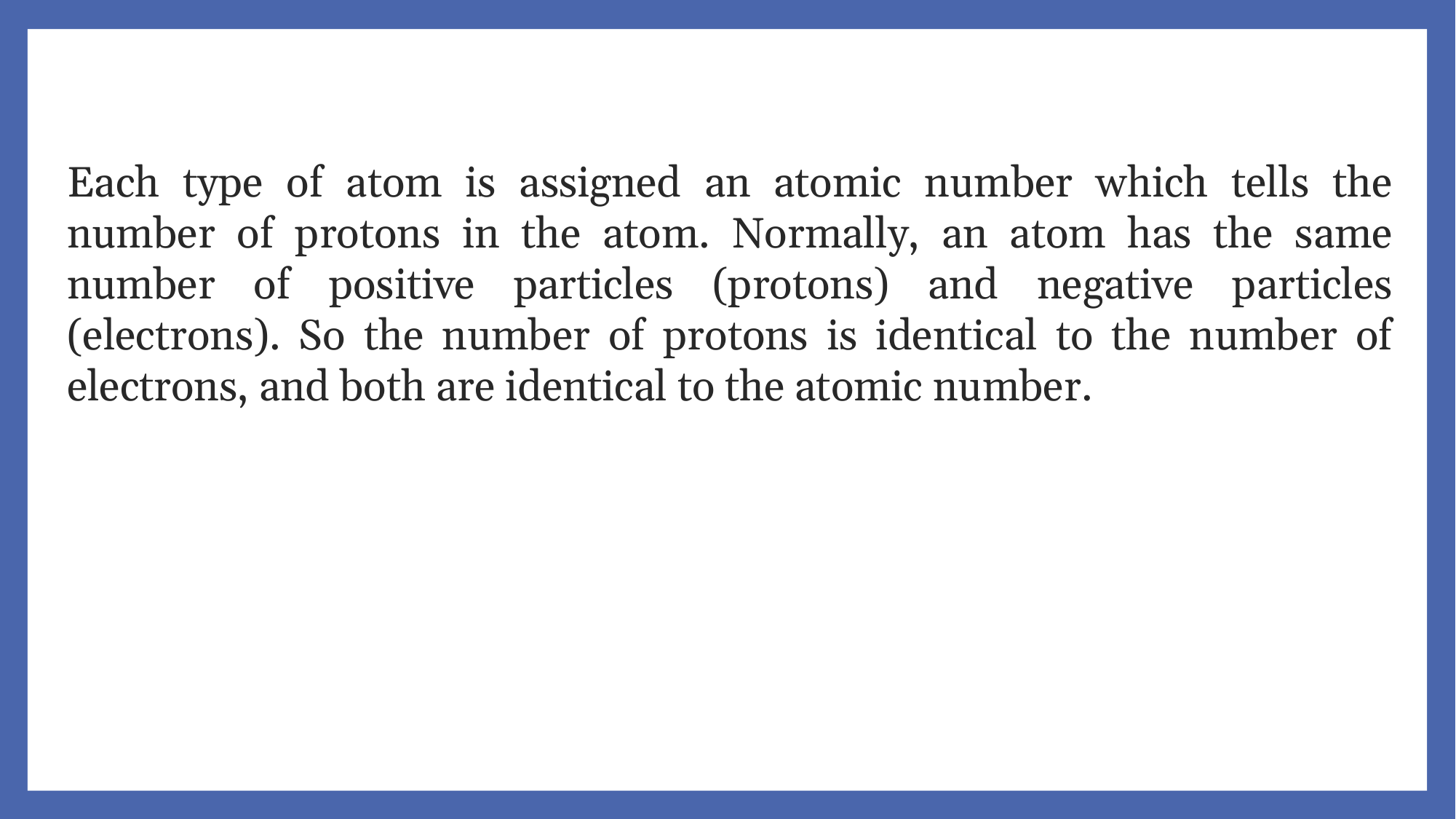

Each type of atom is assigned an atomic number which tells the number of protons in the atom. Normally, an atom has the same number of positive particles (protons) and negative particles (electrons). So the number of protons is identical to the number of electrons, and both are identical to the atomic number.